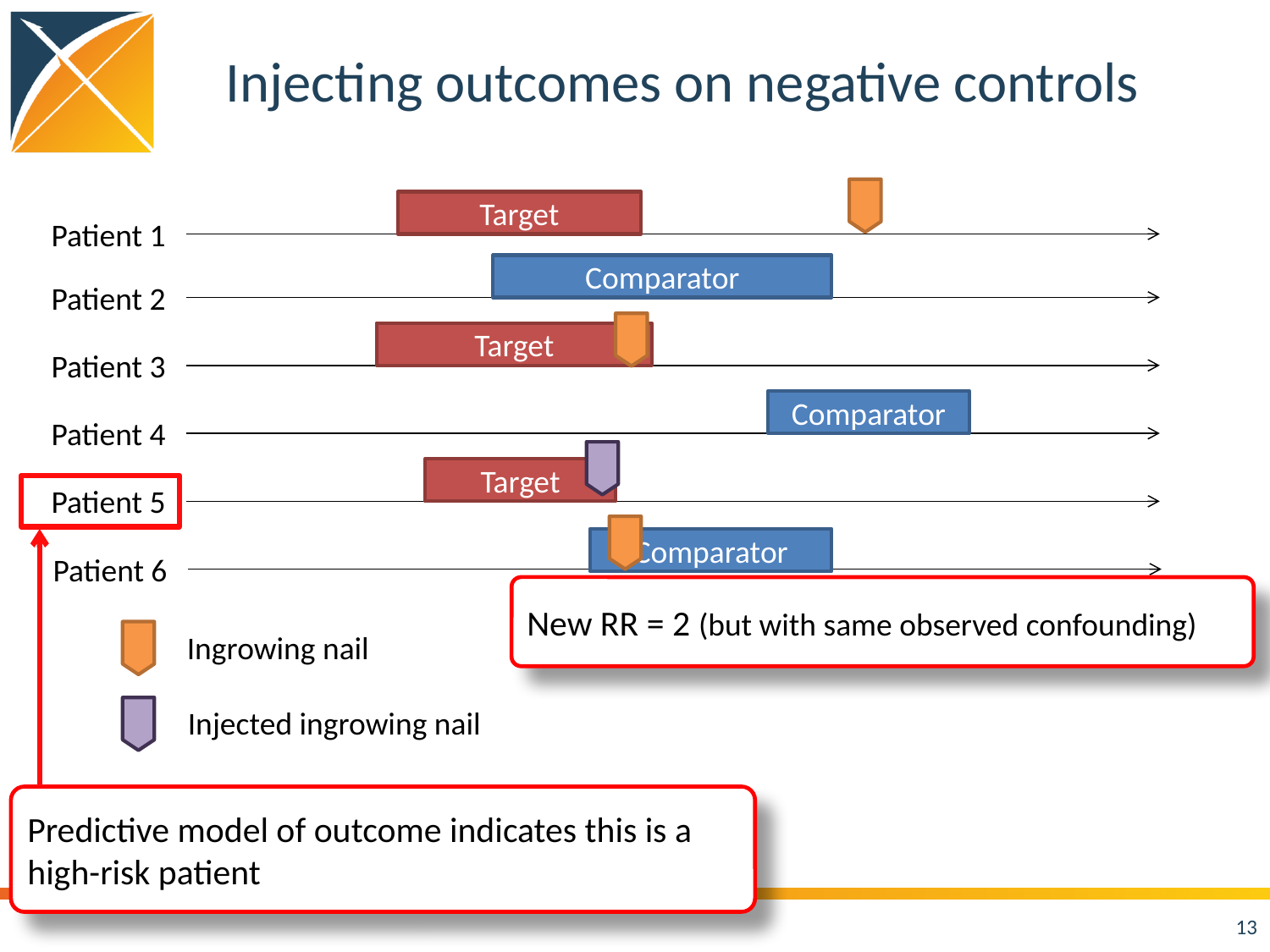

# Injecting outcomes on negative controls

Target
Patient 1
Comparator
Patient 2

Target
Patient 3
Comparator
Patient 4

Target

Predictive model of outcome indicates this is a high-risk patient
Patient 5

Comparator
Patient 6
New RR = 2 (but with same observed confounding)

Ingrowing nail

Injected ingrowing nail
13